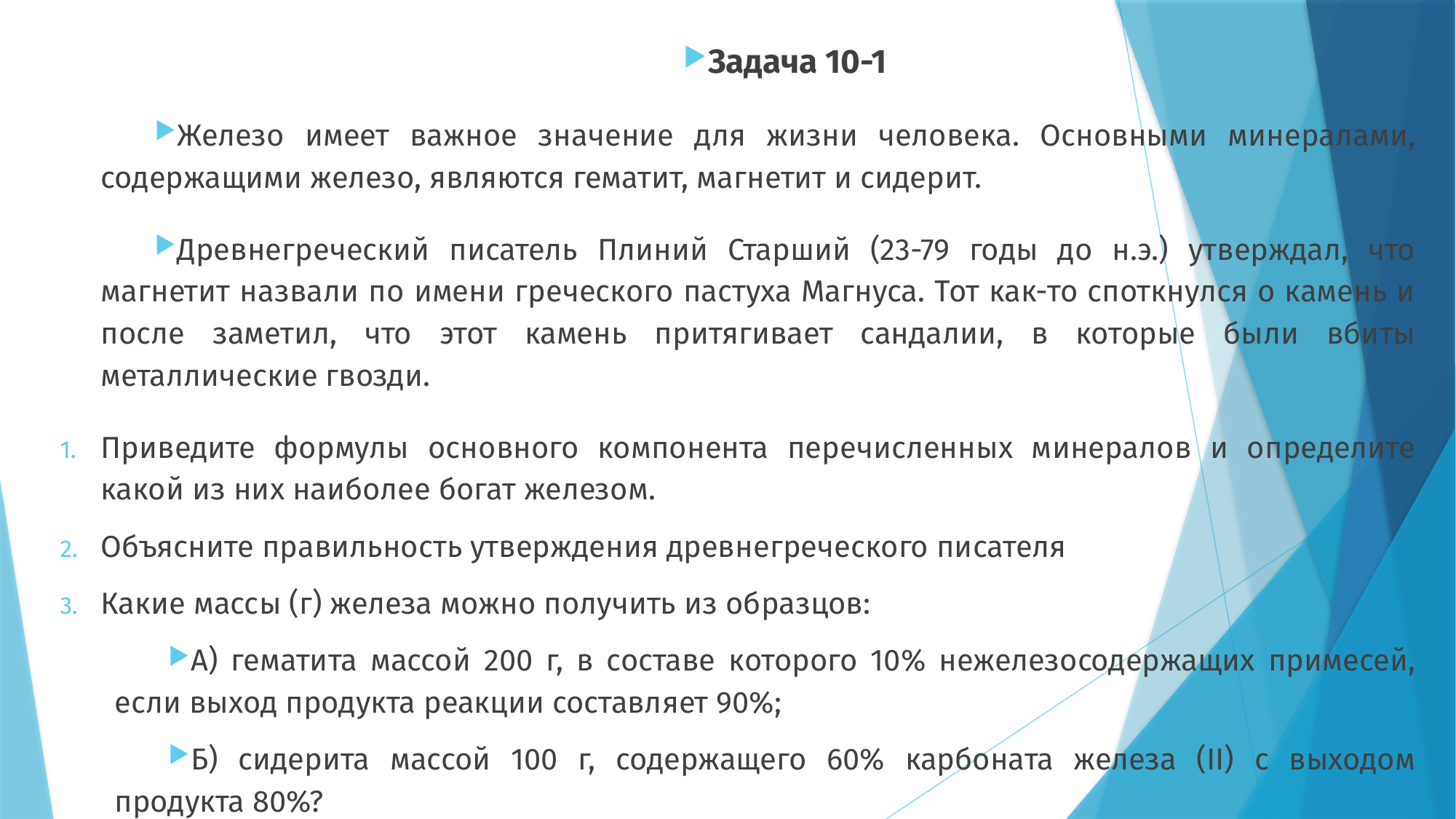

Задача 10-1
Железо имеет важное значение для жизни человека. Основными минералами, содержащими железо, являются гематит, магнетит и сидерит.
Древнегреческий писатель Плиний Старший (23-79 годы до н.э.) утверждал, что магнетит назвали по имени греческого пастуха Магнуса. Тот как-то споткнулся о камень и после заметил, что этот камень притягивает сандалии, в которые были вбиты металлические гвозди.
Приведите формулы основного компонента перечисленных минералов и определите какой из них наиболее богат железом.
Объясните правильность утверждения древнегреческого писателя
Какие массы (г) железа можно получить из образцов:
А) гематита массой 200 г, в составе которого 10% нежелезосодержащих примесей, если выход продукта реакции составляет 90%;
Б) сидерита массой 100 г, содержащего 60% карбоната железа (II) с выходом продукта 80%?
#